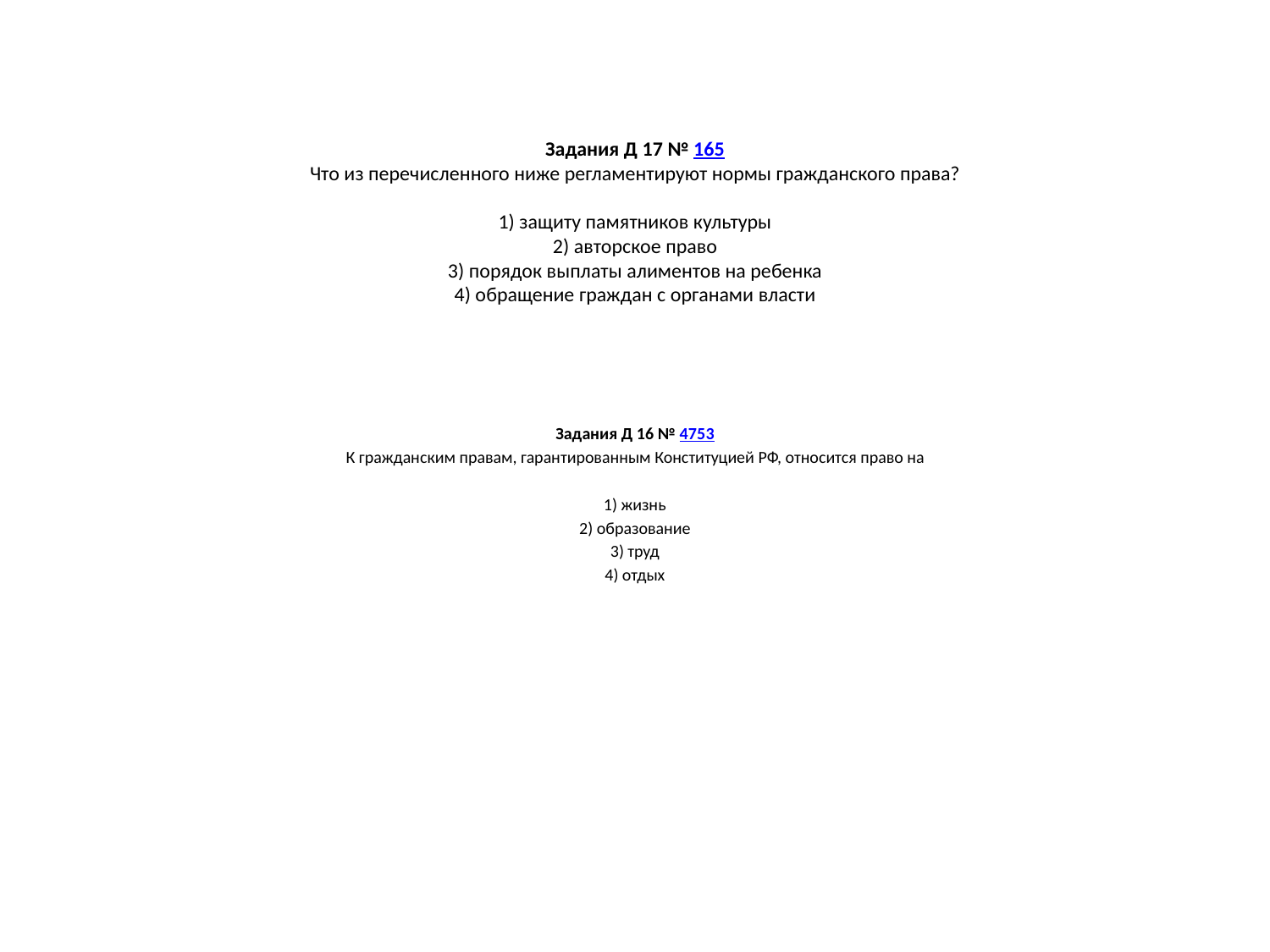

# Задания Д 17 № 165 Что из перечисленного ниже регламентируют нормы гражданского права?   1) защиту памятников культуры 2) авторское право 3) порядок выплаты алиментов на ребенка 4) обращение граждан с органами власти
Задания Д 16 № 4753
К граж­дан­ским правам, га­ран­ти­ро­ван­ным Кон­сти­ту­ци­ей РФ, от­но­сит­ся право на

1) жизнь
2) образование
3) труд
4) отдых